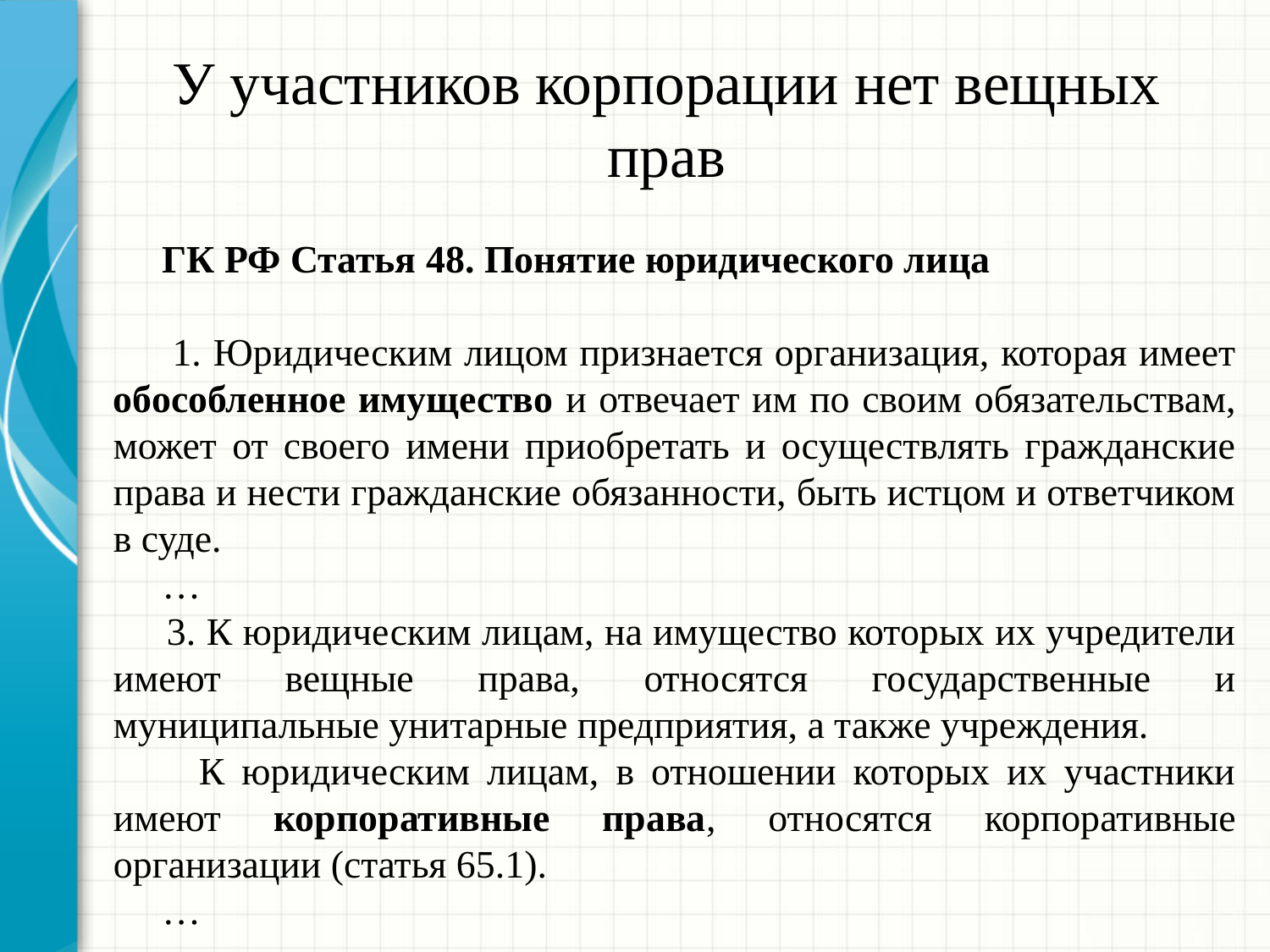

# У участников корпорации нет вещных прав
     ГК РФ Статья 48. Понятие юридического лица

     1. Юридическим лицом признается организация, которая имеет обособленное имущество и отвечает им по своим обязательствам, может от своего имени приобретать и осуществлять гражданские права и нести гражданские обязанности, быть истцом и ответчиком в суде.
     …
     3. К юридическим лицам, на имущество которых их учредители имеют вещные права, относятся государственные и муниципальные унитарные предприятия, а также учреждения.
     К юридическим лицам, в отношении которых их участники имеют корпоративные права, относятся корпоративные организации (статья 65.1).
     …